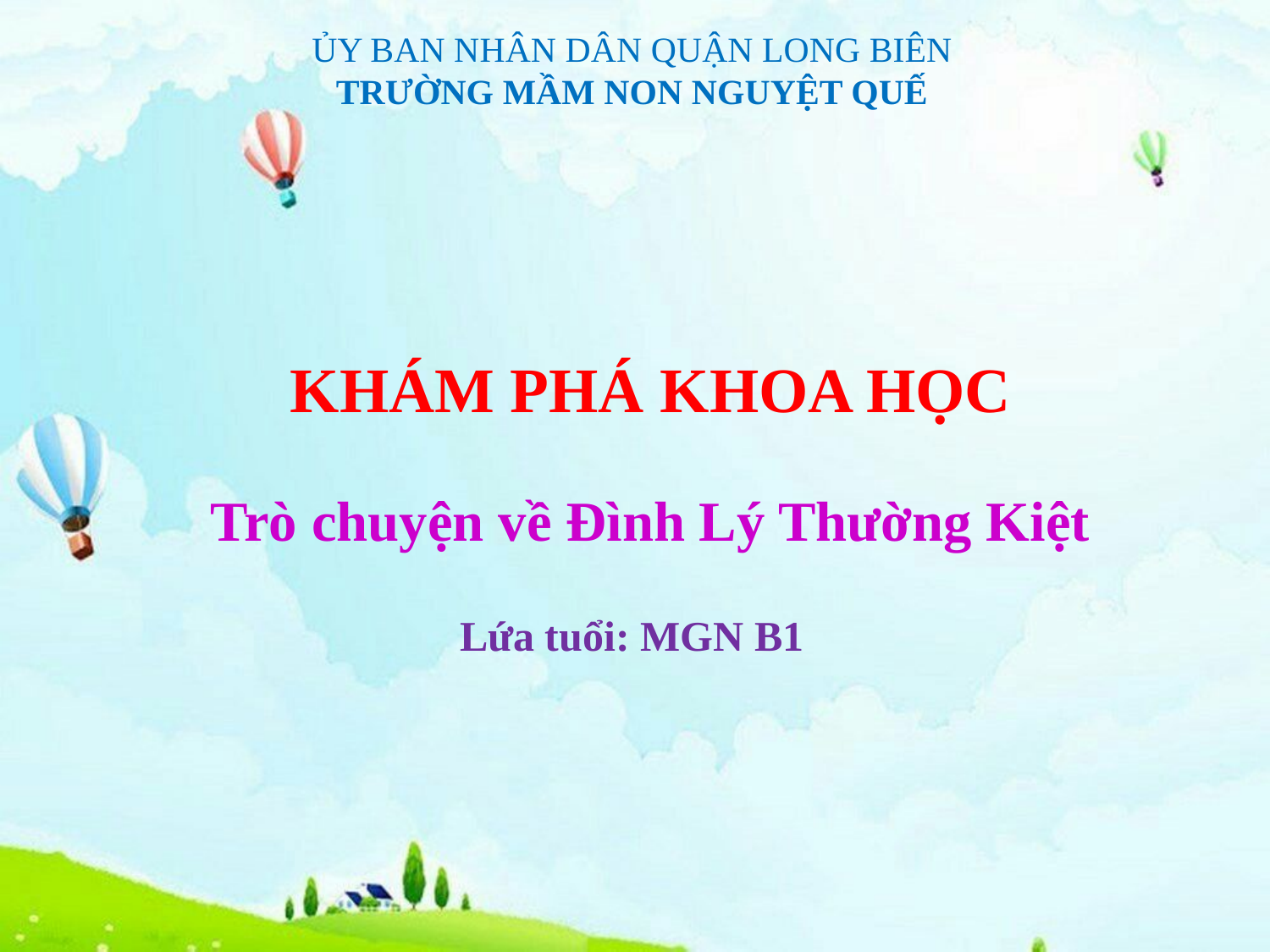

ỦY BAN NHÂN DÂN QUẬN LONG BIÊN
TRƯỜNG MẦM NON NGUYỆT QUẾ
KHÁM PHÁ KHOA HỌC
Trò chuyện về Đình Lý Thường Kiệt
Lứa tuổi: MGN B1